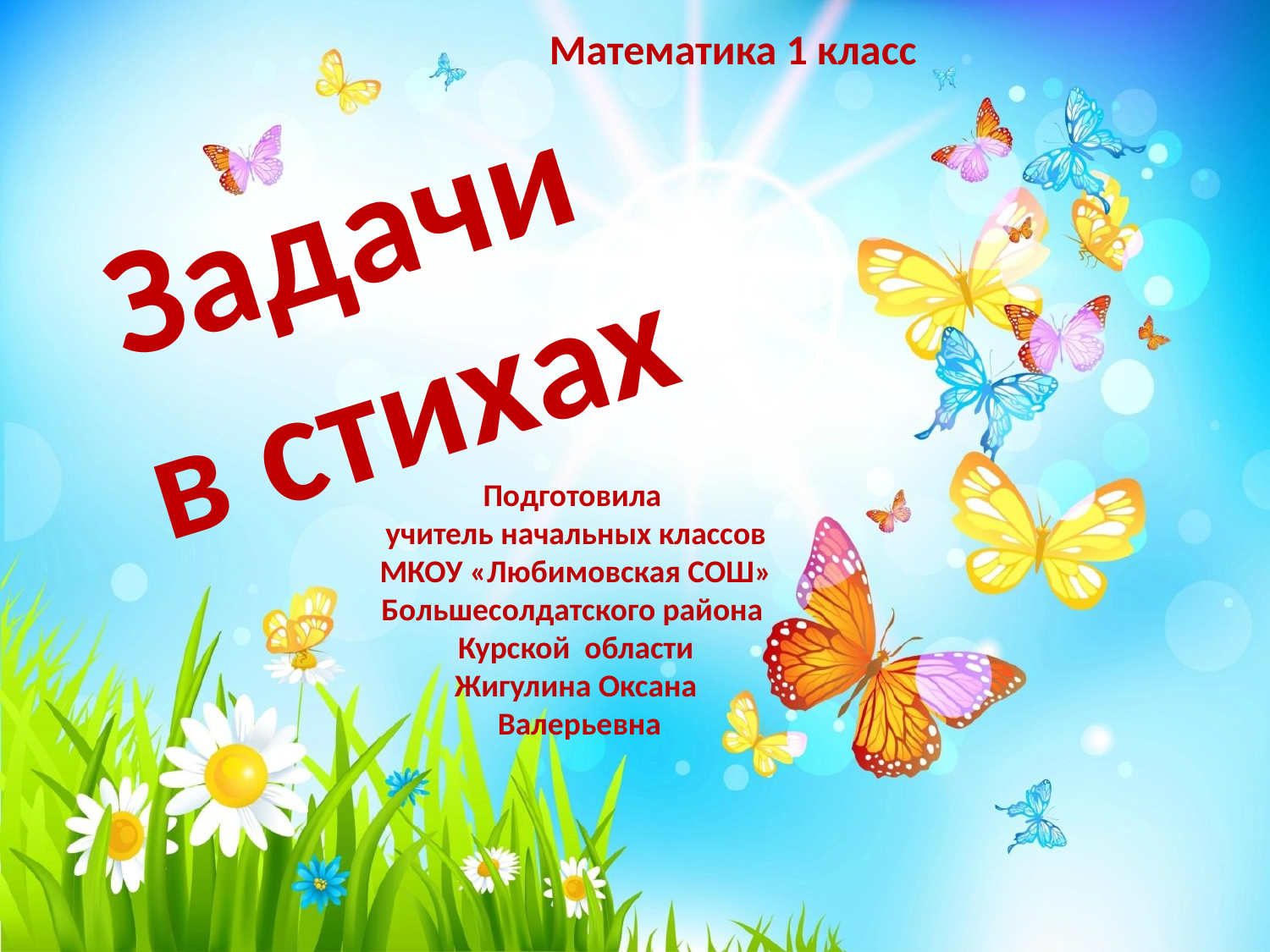

Математика 1 класс
Задачи
в стихах
Подготовила
учитель начальных классов
МКОУ «Любимовская СОШ»
Большесолдатского района
 Курской  области
Жигулина Оксана
 Валерьевна